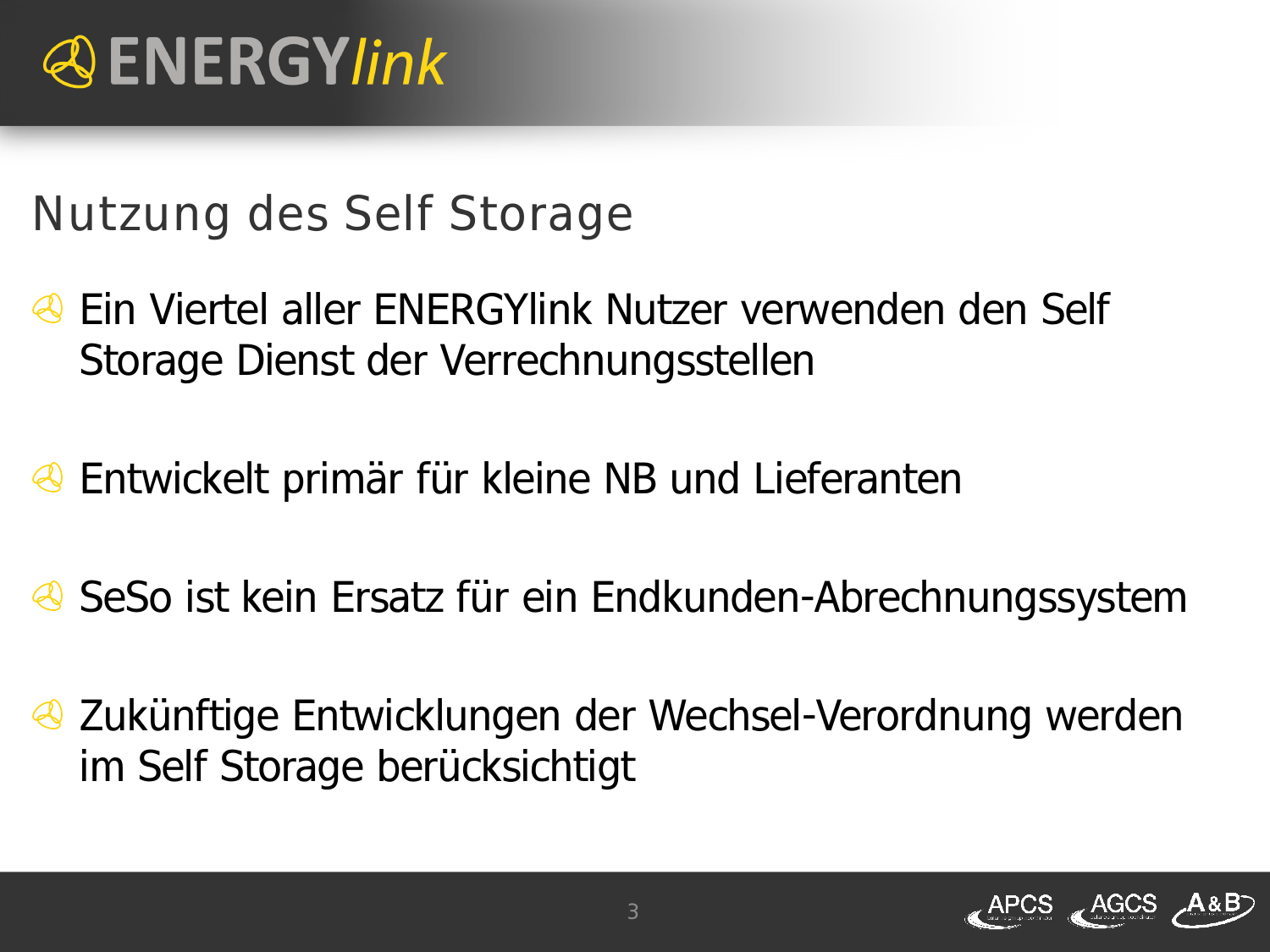

# Nutzung des Self Storage
Ein Viertel aller ENERGYlink Nutzer verwenden den Self Storage Dienst der Verrechnungsstellen

Entwickelt primär für kleine NB und Lieferanten

SeSo ist kein Ersatz für ein Endkunden-Abrechnungssystem

Zukünftige Entwicklungen der Wechsel-Verordnung werden im Self Storage berücksichtigt
3